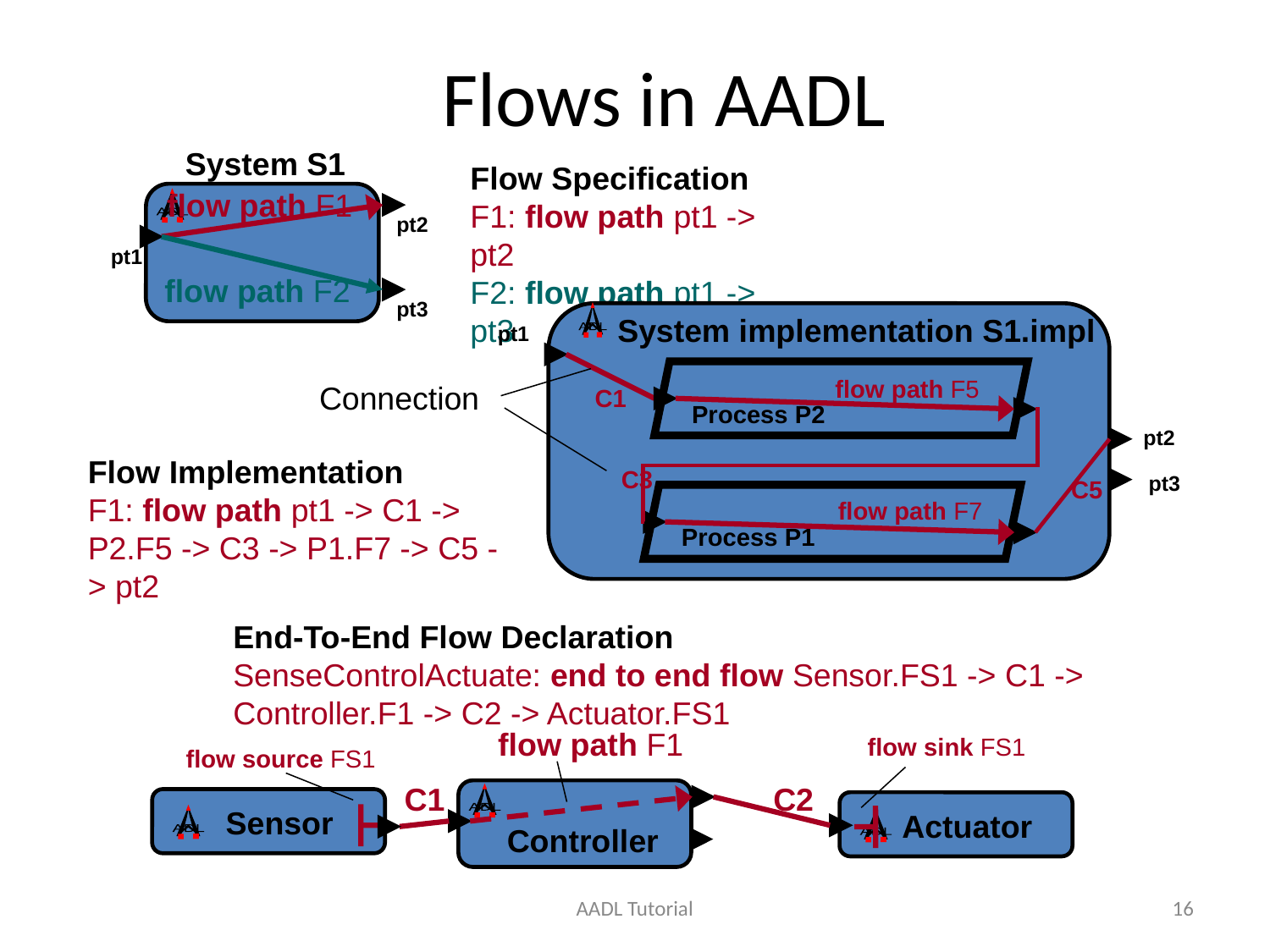

# Flows in AADL
System S1
Flow Specification
F1: flow path pt1 -> pt2
F2: flow path pt1 -> pt3
flow path F1

A

ADL

pt2

pt1
flow path F2

pt3

A

ADL

System implementation S1.impl
pt1

Process P2

flow path F5
Connection
C1

pt2

Flow Implementation
F1: flow path pt1 -> C1 -> P2.F5 -> C3 -> P1.F7 -> C5 -> pt2
C3
pt3

C5

Process P1
flow path F7

End-To-End Flow Declaration
SenseControlActuate: end to end flow Sensor.FS1 -> C1 ->
Controller.F1 -> C2 -> Actuator.FS1
flow path F1
flow sink FS1
flow source FS1

C2
C1

A

ADL

Sensor

Actuator

A

ADL

A

ADL

Controller

AADL Tutorial
16